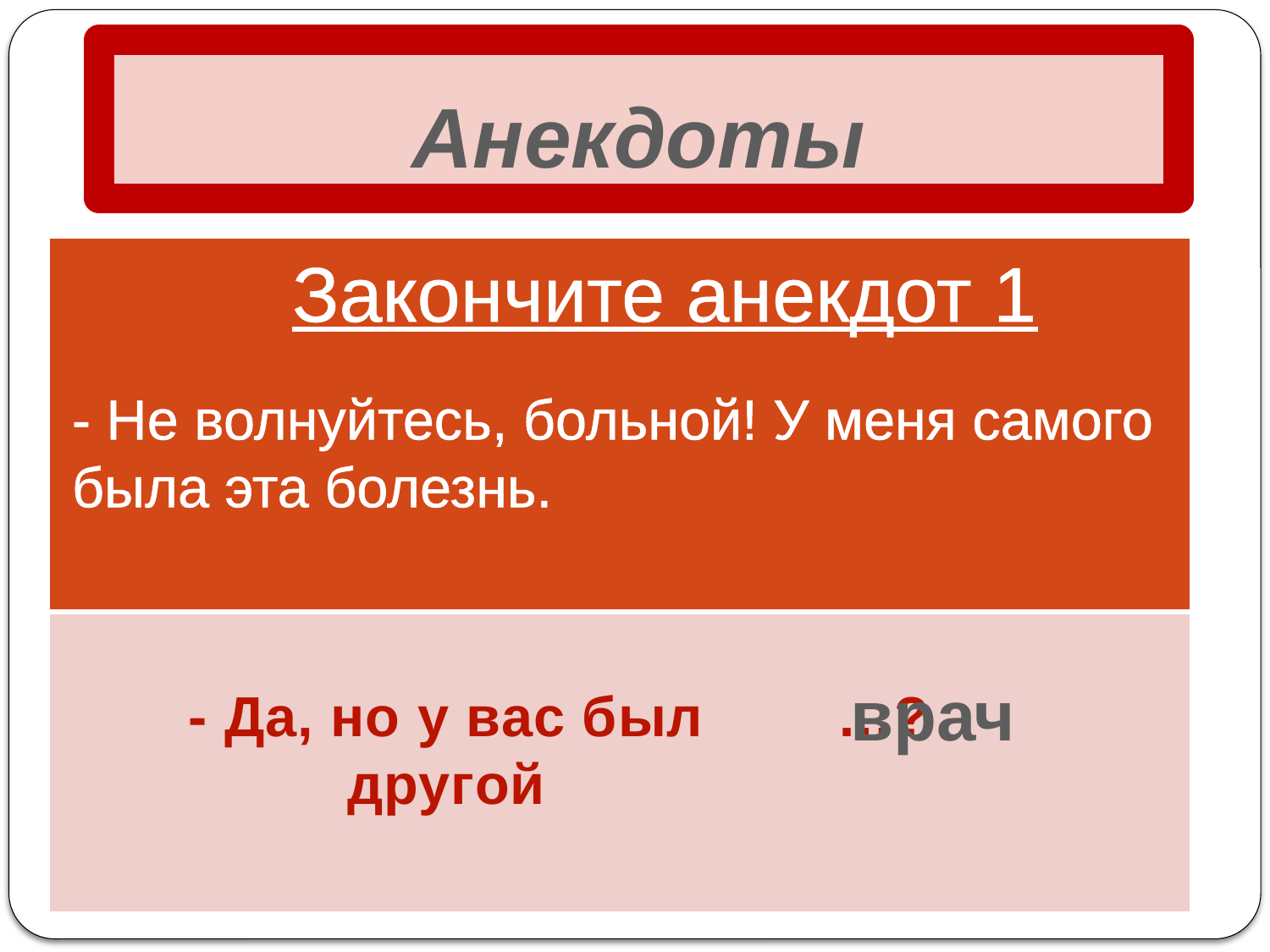

# Анекдоты
Закончите анекдот 1
|  |
| --- |
|  |
- Не волнуйтесь, больной! У меня самого была эта болезнь.
врач
- Да, но у вас был другой
…?